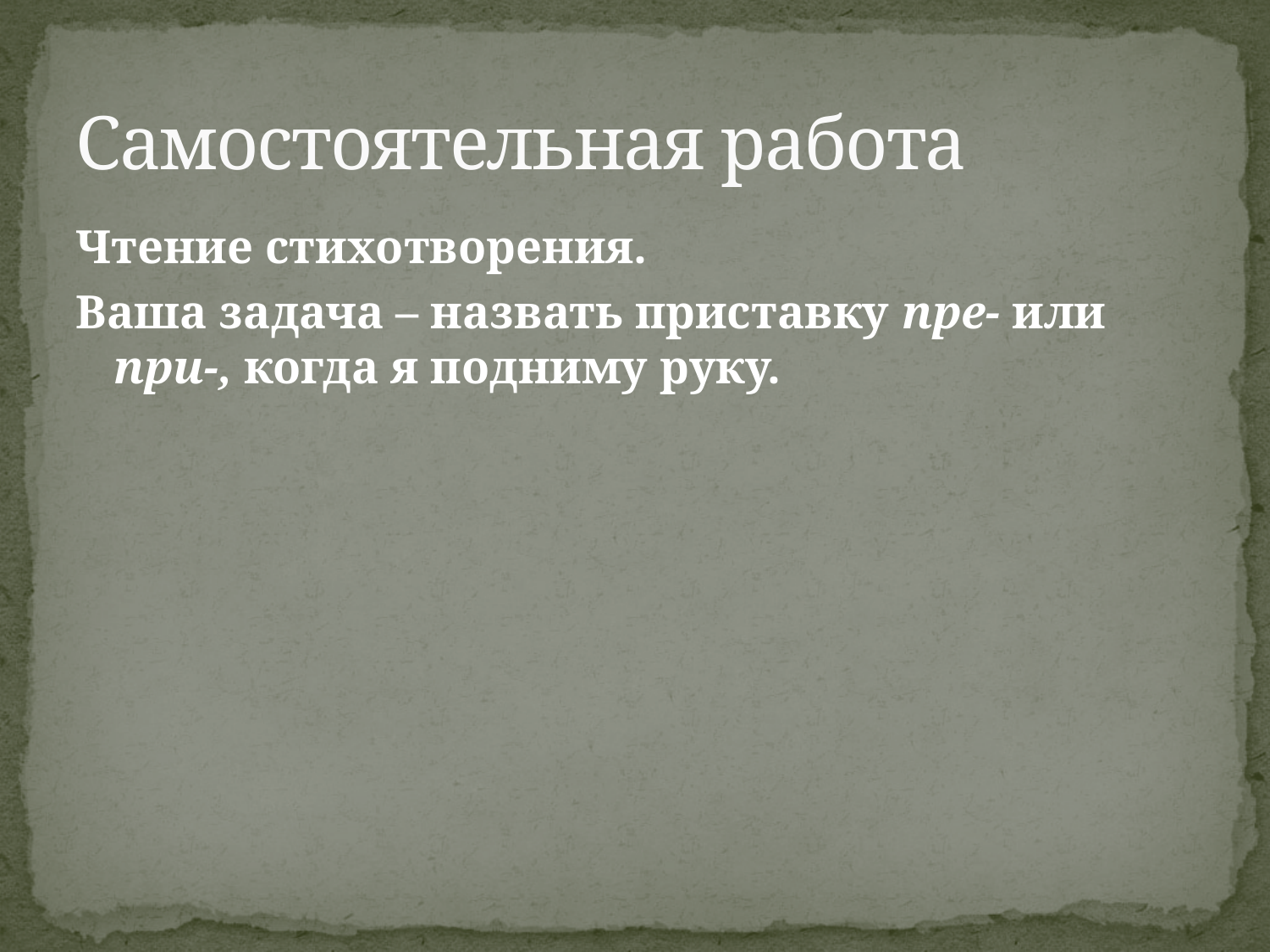

# Самостоятельная работа
Чтение стихотворения.
Ваша задача – назвать приставку пре- или при-, когда я подниму руку.